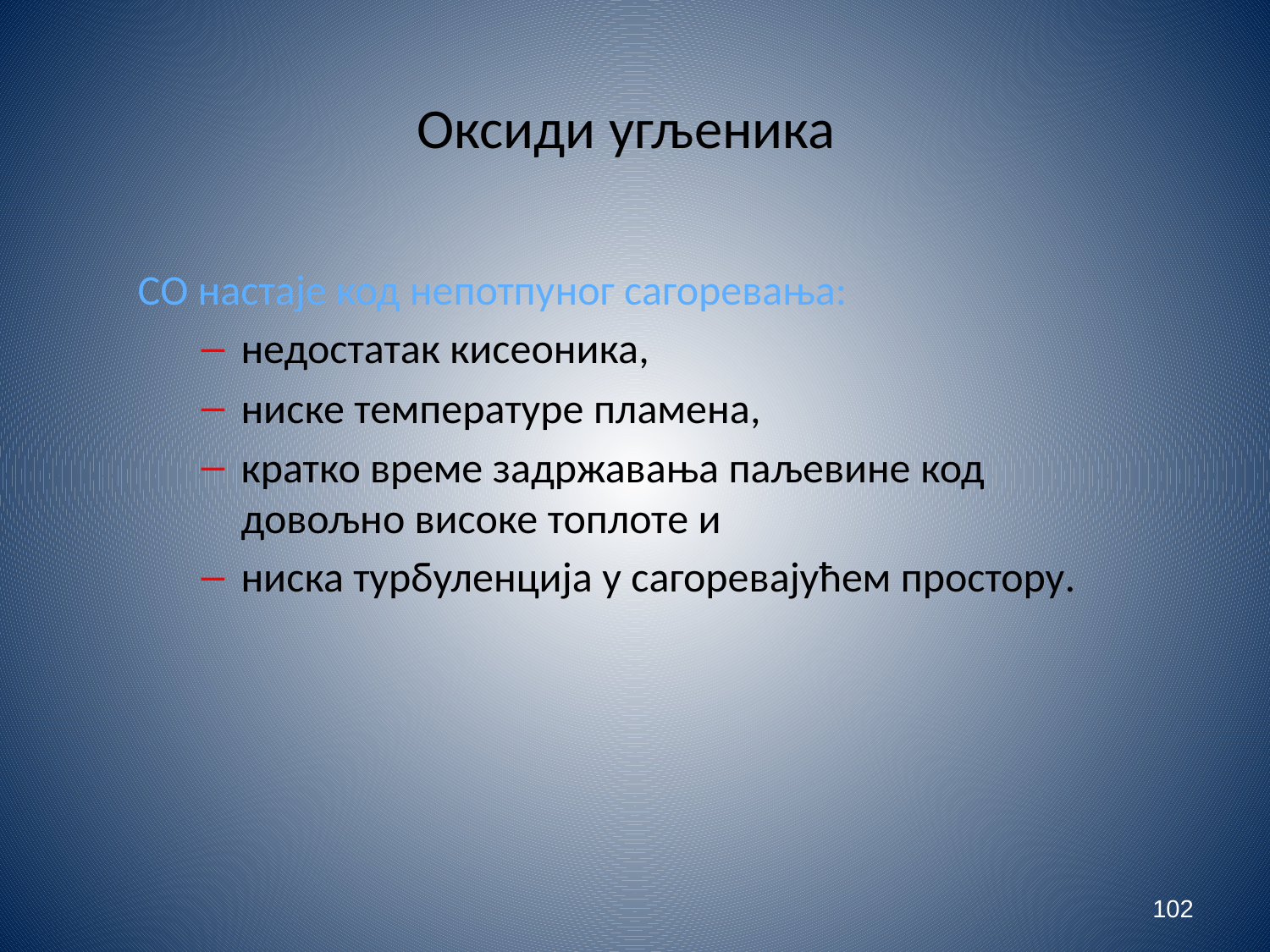

# Оксиди угљеника
CО настаје код непотпуног сагоревања:
недостатак кисеоника,
ниске температуре пламена,
кратко време задржавања паљевине код довољно високе топлоте и
ниска турбуленција у сагоревајућем простору.
102